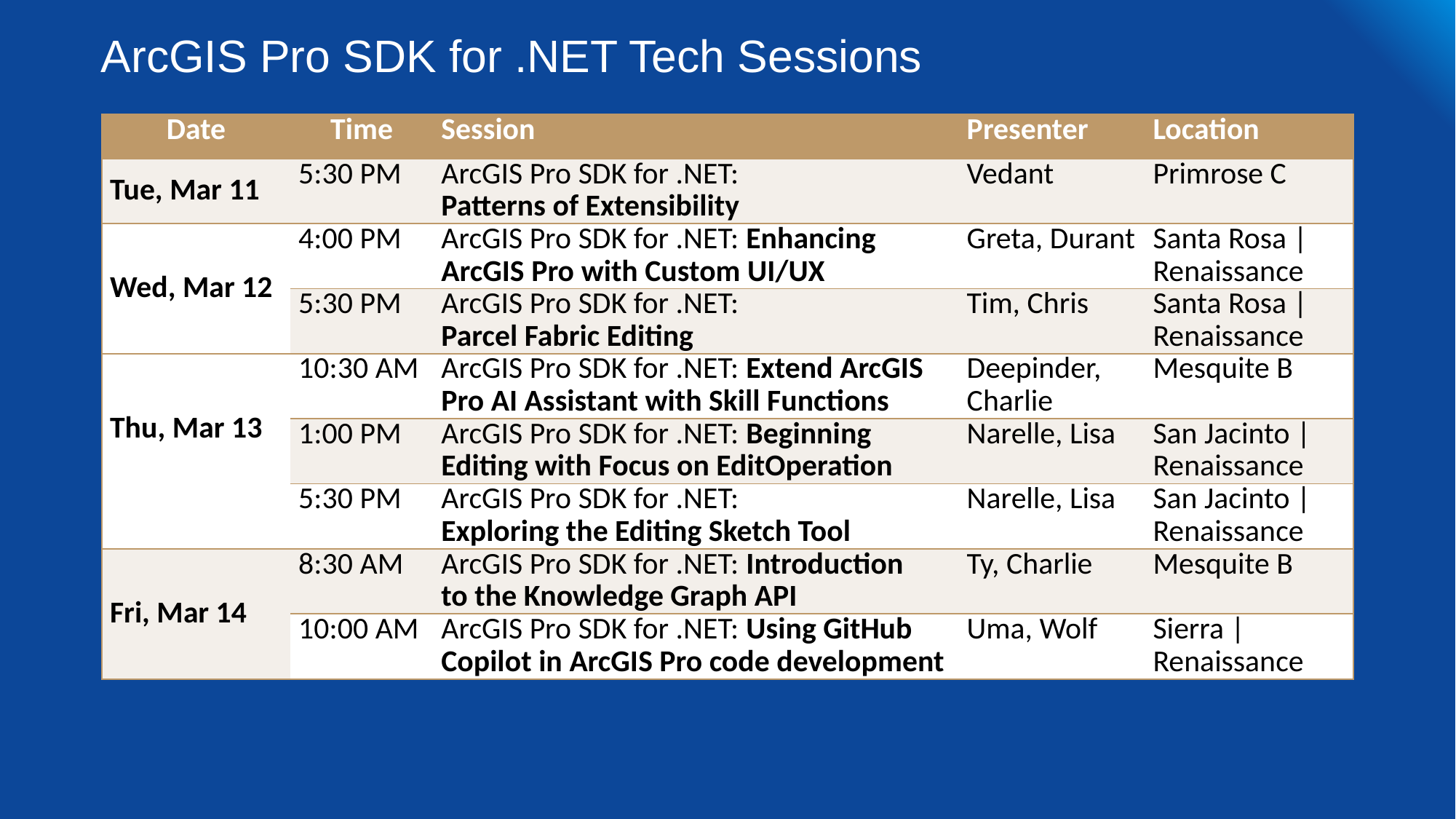

# ArcGIS Pro SDK for .NET Tech Sessions
| Date | Time | Session | Presenter | Location |
| --- | --- | --- | --- | --- |
| Tue, Mar 11 | 5:30 PM | ArcGIS Pro SDK for .NET: Patterns of Extensibility | Vedant | Primrose C |
| Wed, Mar 12 | 4:00 PM | ArcGIS Pro SDK for .NET: Enhancing ArcGIS Pro with Custom UI/UX | Greta, Durant | Santa Rosa | Renaissance |
|  | 5:30 PM | ArcGIS Pro SDK for .NET: Parcel Fabric Editing | Tim, Chris | Santa Rosa | Renaissance |
| Thu, Mar 13 | 10:30 AM | ArcGIS Pro SDK for .NET: Extend ArcGIS Pro AI Assistant with Skill Functions | Deepinder, Charlie | Mesquite B |
|  | 1:00 PM | ArcGIS Pro SDK for .NET: Beginning Editing with Focus on EditOperation | Narelle, Lisa | San Jacinto | Renaissance |
|  | 5:30 PM | ArcGIS Pro SDK for .NET: Exploring the Editing Sketch Tool | Narelle, Lisa | San Jacinto | Renaissance |
| Fri, Mar 14 | 8:30 AM | ArcGIS Pro SDK for .NET: Introduction to the Knowledge Graph API | Ty, Charlie | Mesquite B |
|  | 10:00 AM | ArcGIS Pro SDK for .NET: Using GitHub Copilot in ArcGIS Pro code development | Uma, Wolf | Sierra | Renaissance |